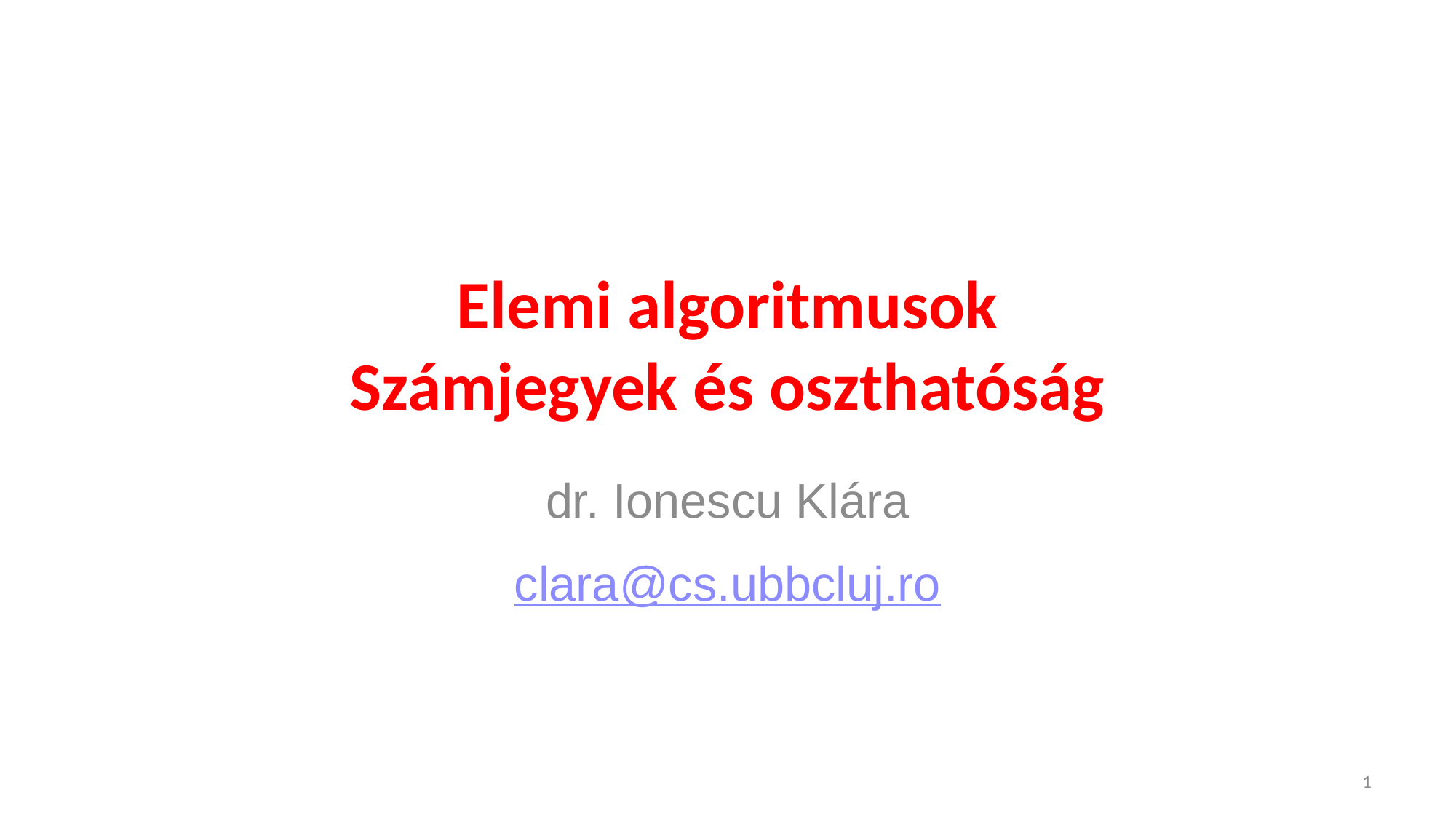

# Elemi algoritmusok Számjegyek és oszthatóság
dr. Ionescu Klára
clara@cs.ubbcluj.ro
1